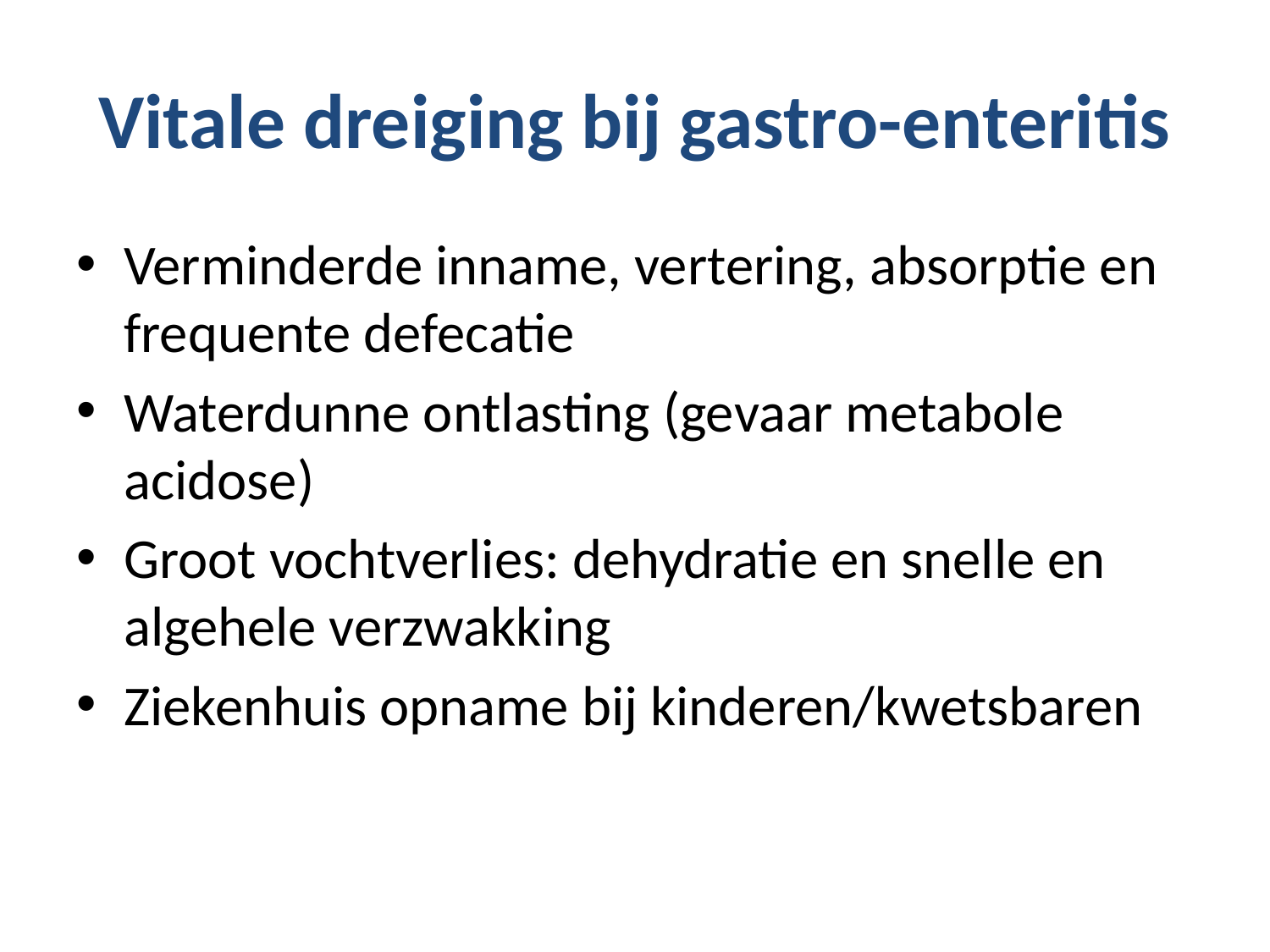

# Vitale dreiging bij gastro-enteritis
Verminderde inname, vertering, absorptie en frequente defecatie
Waterdunne ontlasting (gevaar metabole acidose)
Groot vochtverlies: dehydratie en snelle en algehele verzwakking
Ziekenhuis opname bij kinderen/kwetsbaren